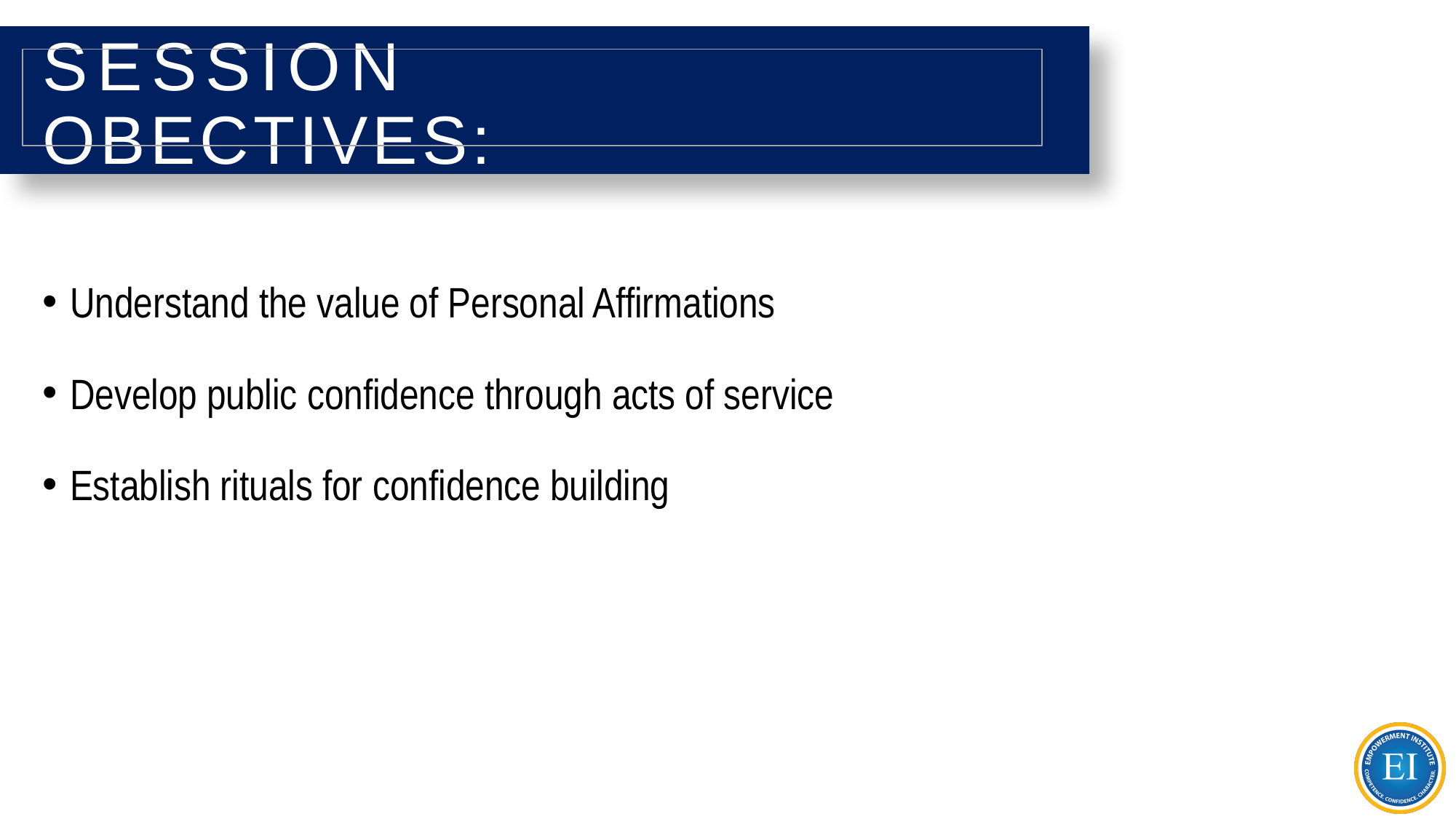

# SESSION OBECTIVES:

Understand the value of Personal Affirmations
Develop public confidence through acts of service
Establish rituals for confidence building